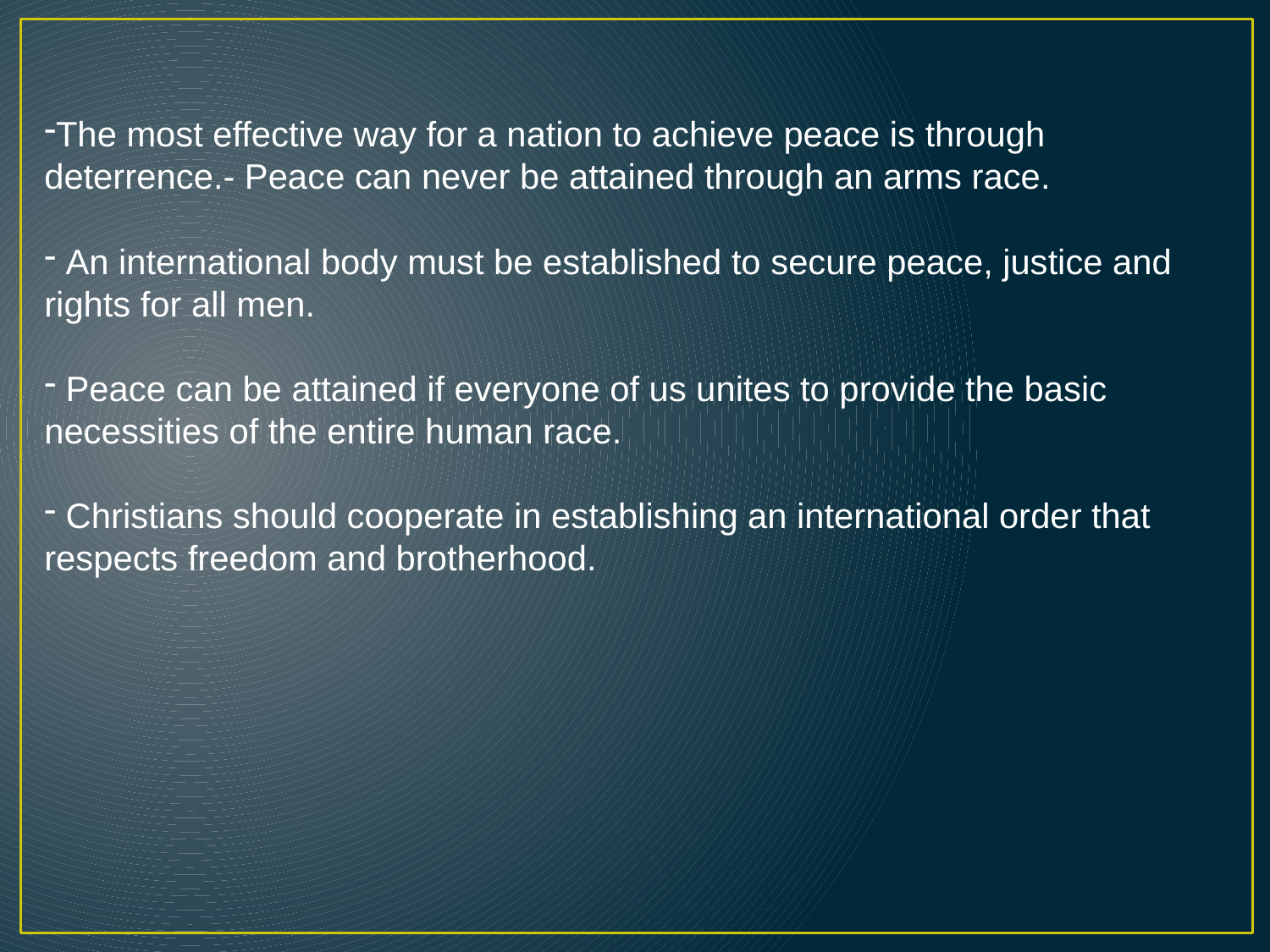

The most effective way for a nation to achieve peace is through deterrence.- Peace can never be attained through an arms race.

 An international body must be established to secure peace, justice and rights for all men.

 Peace can be attained if everyone of us unites to provide the basic necessities of the entire human race.

 Christians should cooperate in establishing an international order that respects freedom and brotherhood.